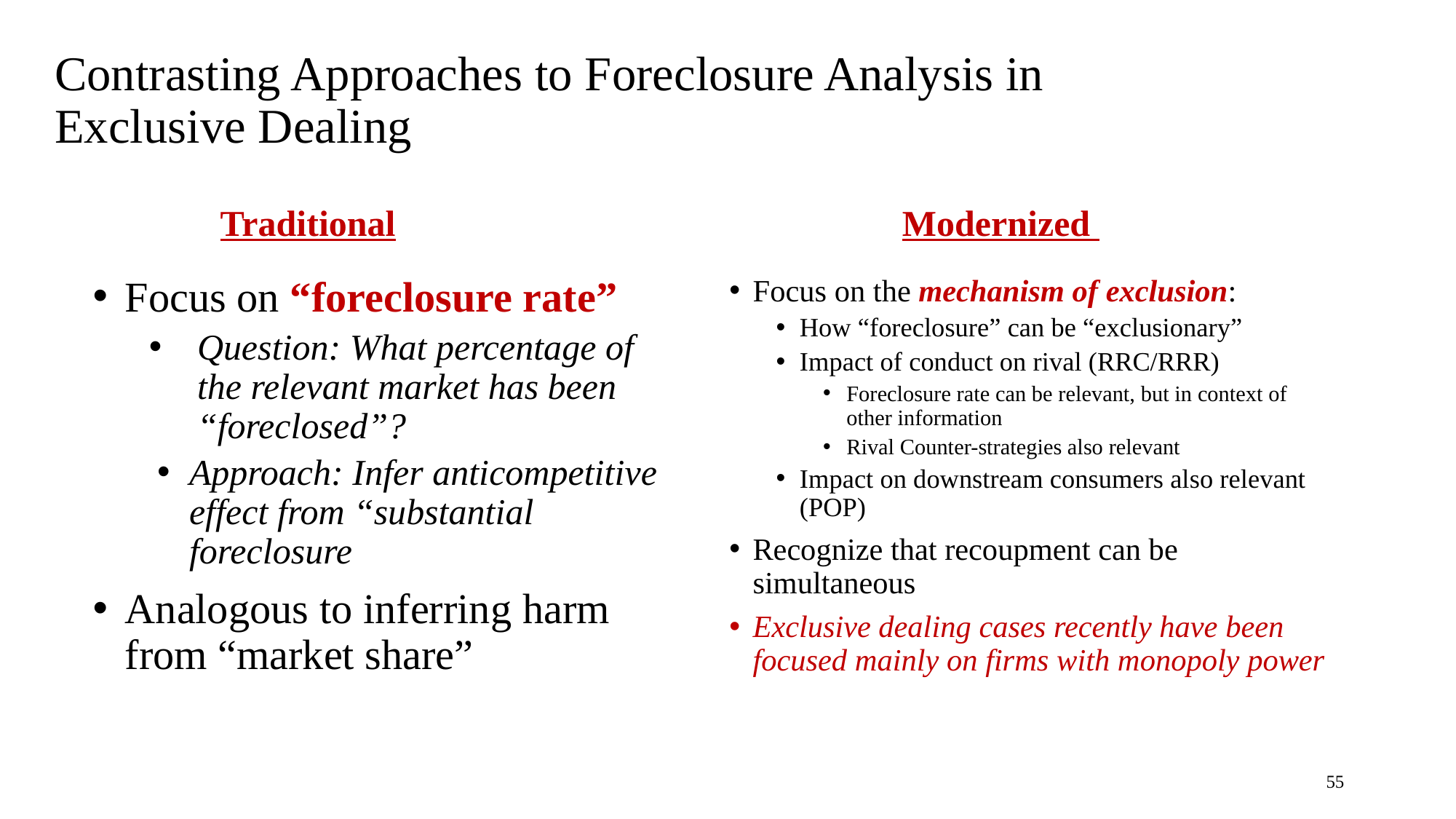

# Contrasting Approaches to Foreclosure Analysis in Exclusive Dealing
	Traditional
	      Modernized
Focus on “foreclosure rate”
Question: What percentage of the relevant market has been “foreclosed”?
Approach: Infer anticompetitive effect from “substantial foreclosure
Analogous to inferring harm from “market share”

Focus on the mechanism of exclusion:
How “foreclosure” can be “exclusionary”
Impact of conduct on rival (RRC/RRR)
Foreclosure rate can be relevant, but in context of other information
Rival Counter-strategies also relevant
Impact on downstream consumers also relevant (POP)
Recognize that recoupment can be simultaneous
Exclusive dealing cases recently have been focused mainly on firms with monopoly power
55